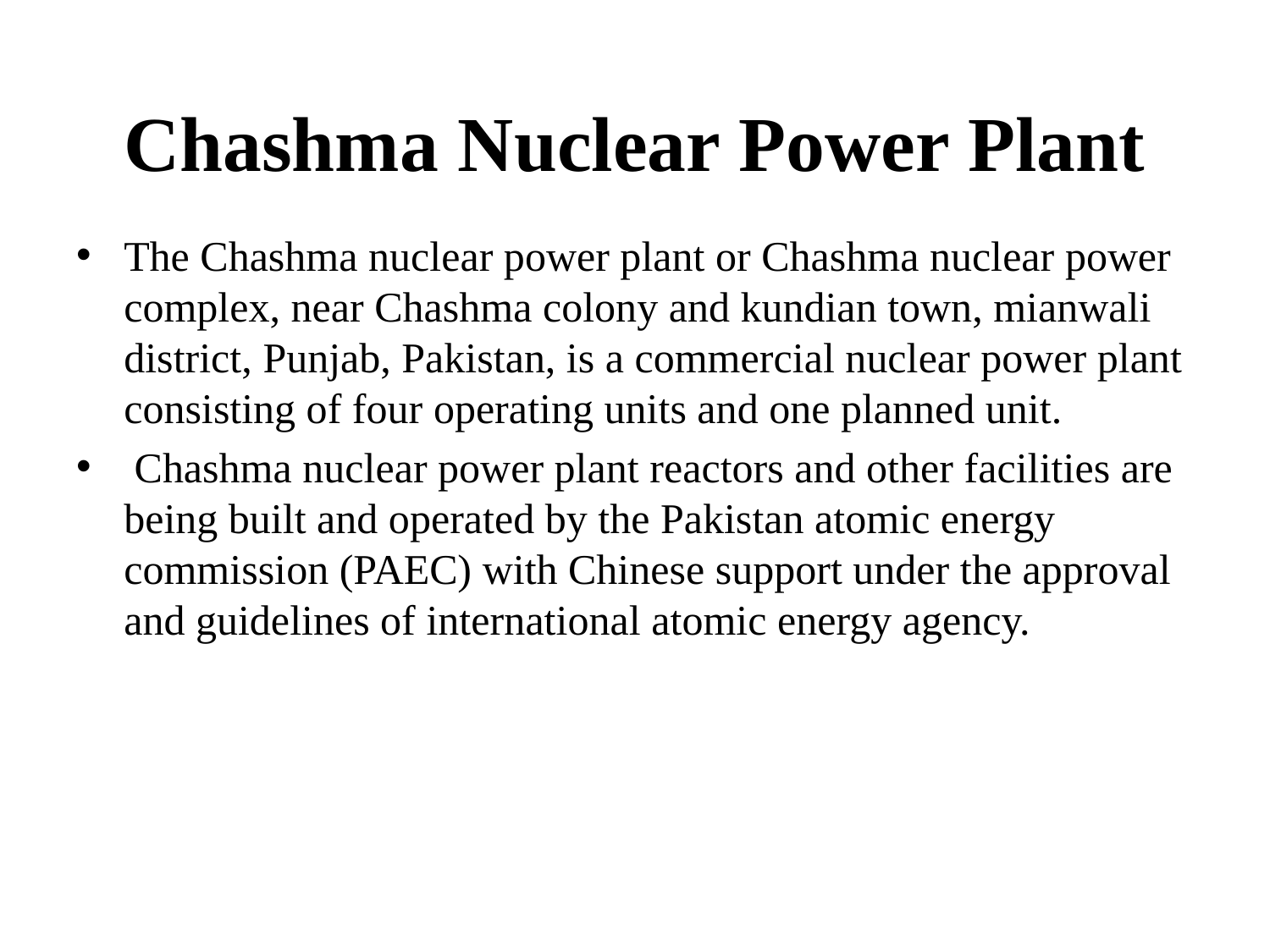

# Chashma Nuclear Power Plant
The Chashma nuclear power plant or Chashma nuclear power complex, near Chashma colony and kundian town, mianwali district, Punjab, Pakistan, is a commercial nuclear power plant consisting of four operating units and one planned unit.
 Chashma nuclear power plant reactors and other facilities are being built and operated by the Pakistan atomic energy commission (PAEC) with Chinese support under the approval and guidelines of international atomic energy agency.